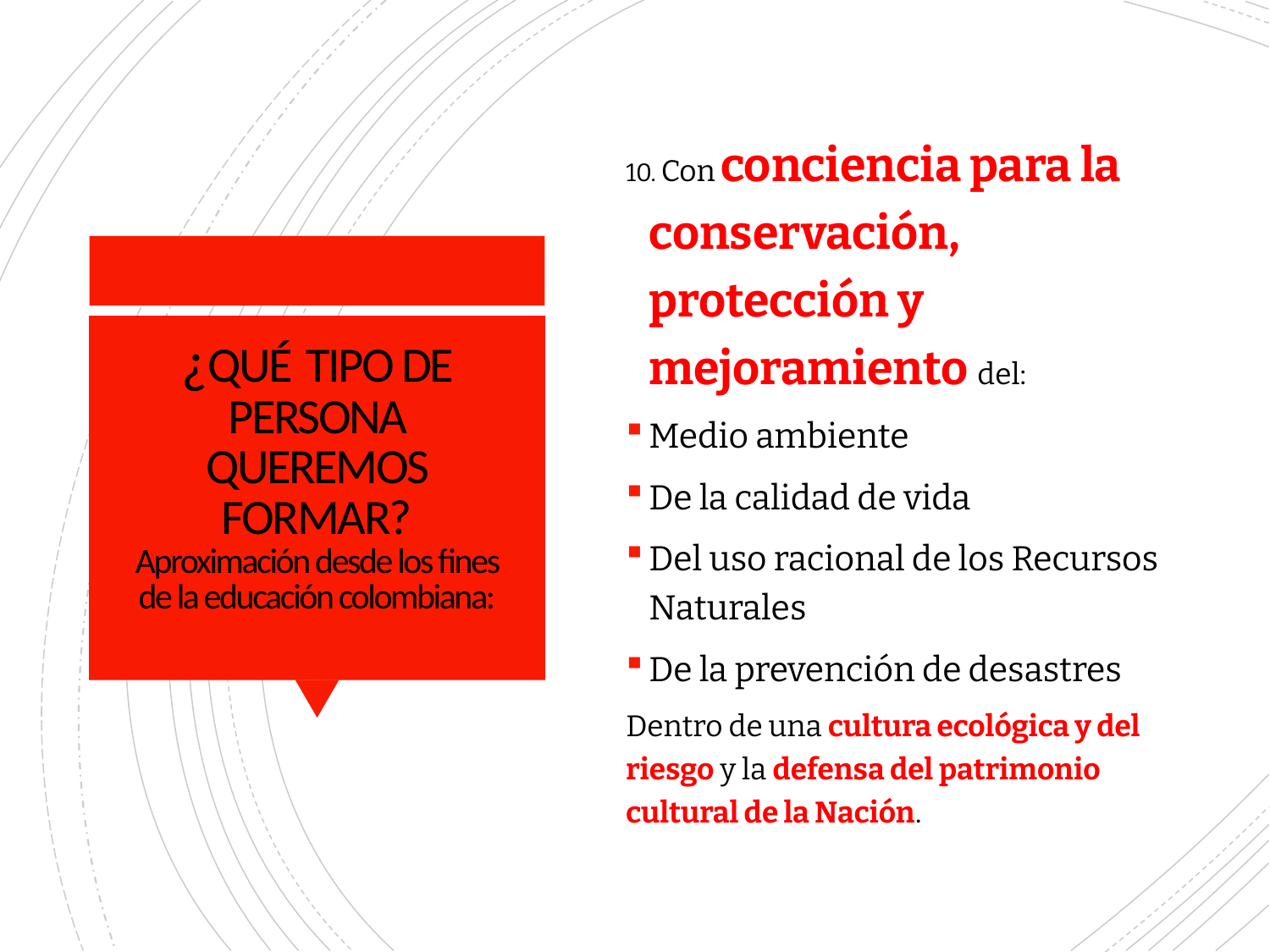

10. Con conciencia para la conservación, protección y mejoramiento del:
Medio ambiente
De la calidad de vida
Del uso racional de los Recursos Naturales
De la prevención de desastres
Dentro de una cultura ecológica y del riesgo y la defensa del patrimonio cultural de la Nación.
# ¿QUÉ TIPO DE PERSONA QUEREMOS FORMAR? Aproximación desde los fines de la educación colombiana: